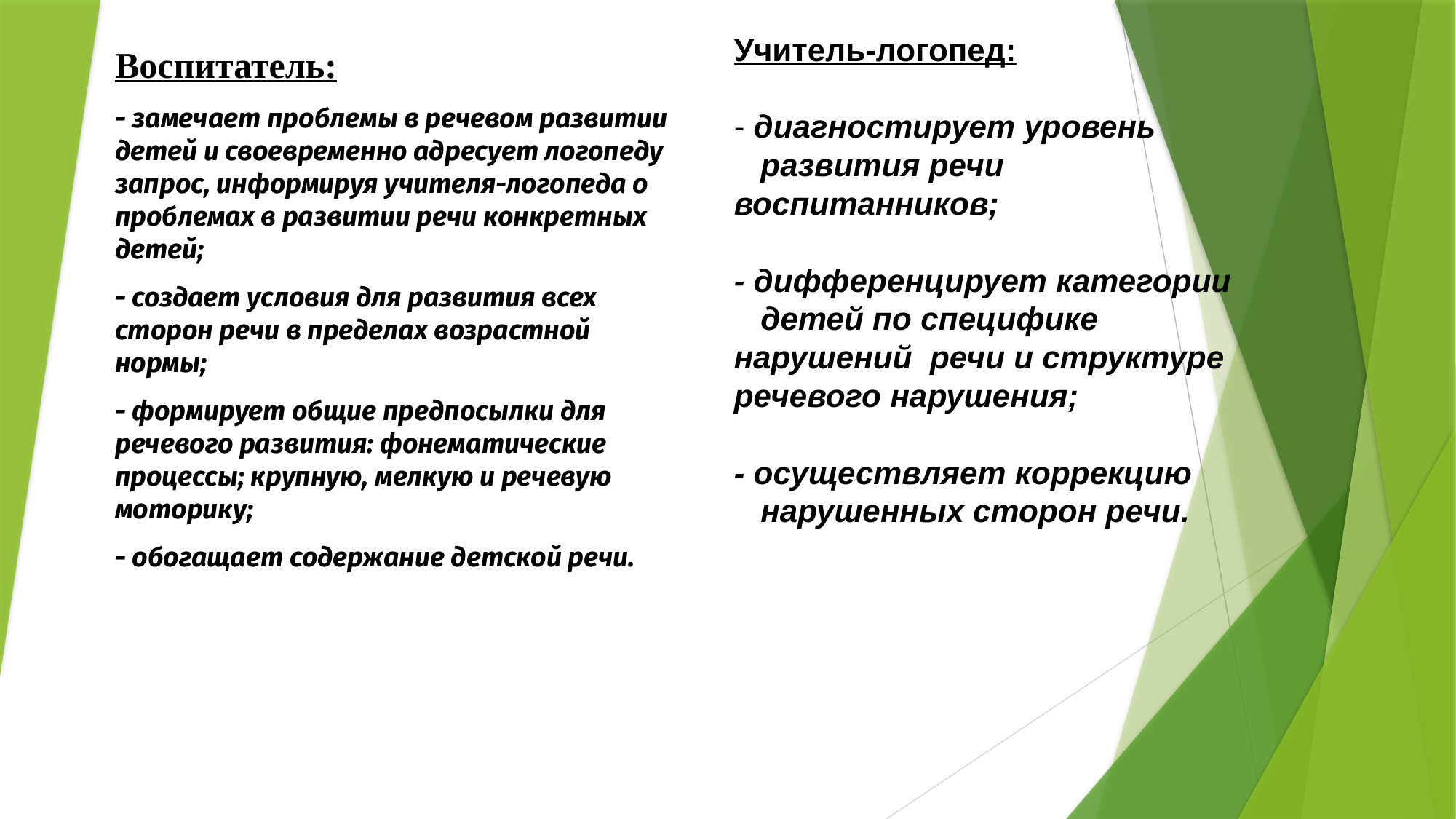

# Учитель-логопед: - диагностирует уровень развития речи воспитанников; - дифференцирует категории детей по специфике нарушений  речи и структуре речевого на­рушения; - осуществляет коррекцию нарушенных сторон речи.
Воспитатель:
- замечает проблемы в речевом развитии детей и своевременно адресует логопеду запрос, информируя учителя-логопеда о проблемах в развитии речи конкретных детей;
- создает условия для развития всех сторон речи в пределах возрастной нормы;
- формирует общие предпосылки для речевого развития: фонематические процессы; крупную, мелкую и речевую моторику;
- обогащает содержание детской речи.